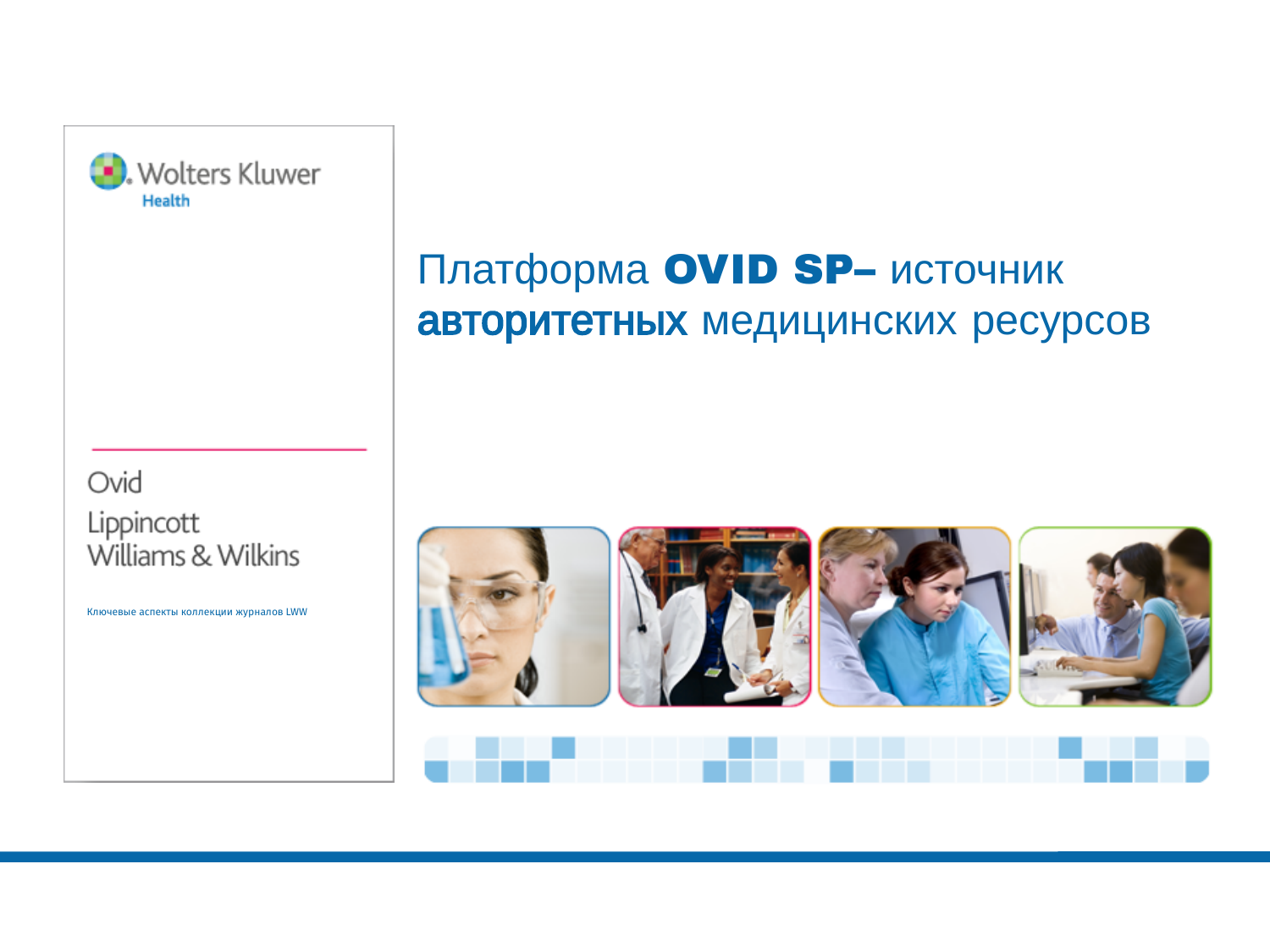

Платформа OVID SP– источник авторитетных медицинских ресурсов

Ключевые аспекты коллекции журналов LWW